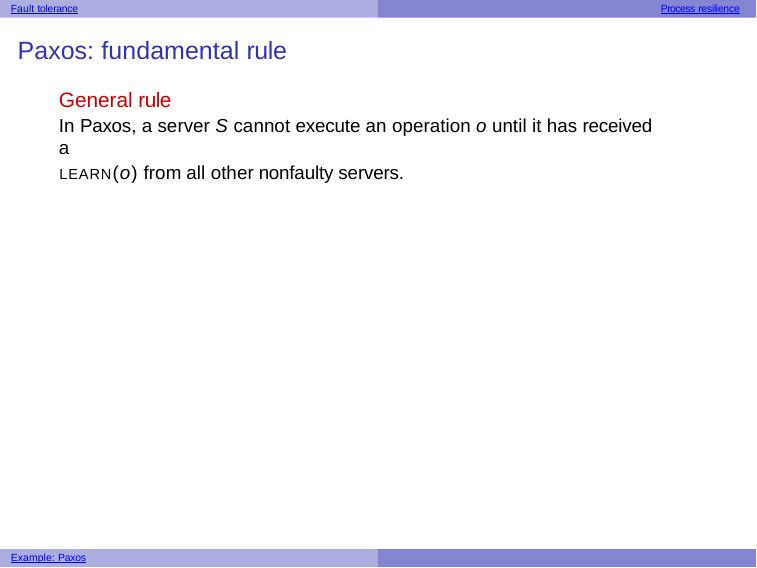

Fault tolerance
Process resilience
Paxos: fundamental rule
General rule
In Paxos, a server S cannot execute an operation o until it has received a
LEARN(o) from all other nonfaulty servers.

Example: Paxos